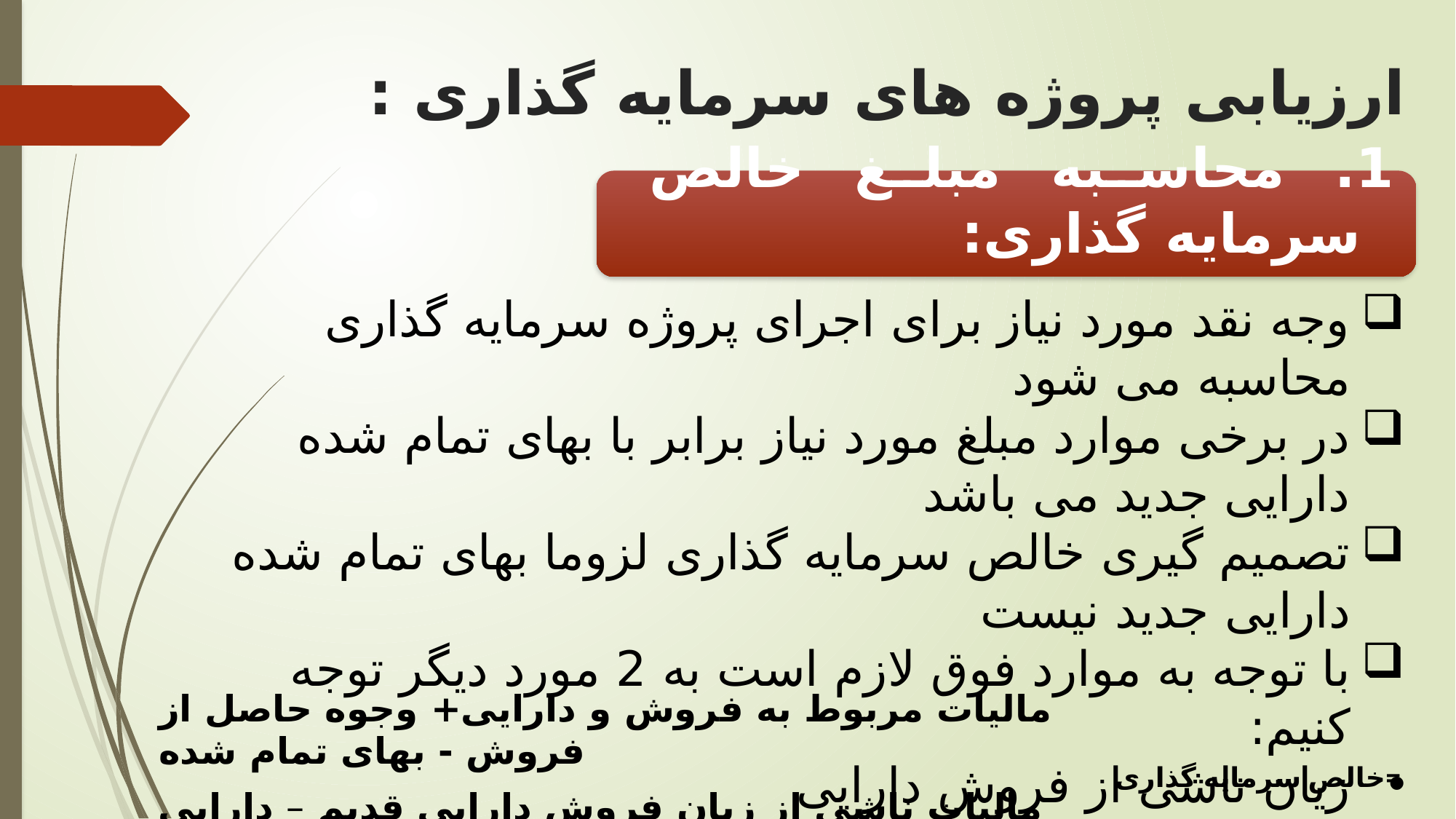

# ارزیابی پروژه های سرمایه گذاری :
1. محاسبه مبلغ خالص سرمایه گذاری:

وجه نقد مورد نیاز برای اجرای پروژه سرمایه گذاری محاسبه می شود
در برخی موارد مبلغ مورد نیاز برابر با بهای تمام شده دارایی جدید می باشد
تصمیم گیری خالص سرمایه گذاری لزوما بهای تمام شده دارایی جدید نیست
با توجه به موارد فوق لازم است به 2 مورد دیگر توجه کنیم:
زیان ناشی از فروش دارایی
مالیات مربوط به فروش (تولیدی)
| مالیات مربوط به فروش و دارایی+ وجوه حاصل از فروش - بهای تمام شده | =خالص سرمایه گذاری |
| --- | --- |
| مالیات ناشی از زیان فروش دارایی قدیم – دارایی قدیم – دارایی جدید |  |